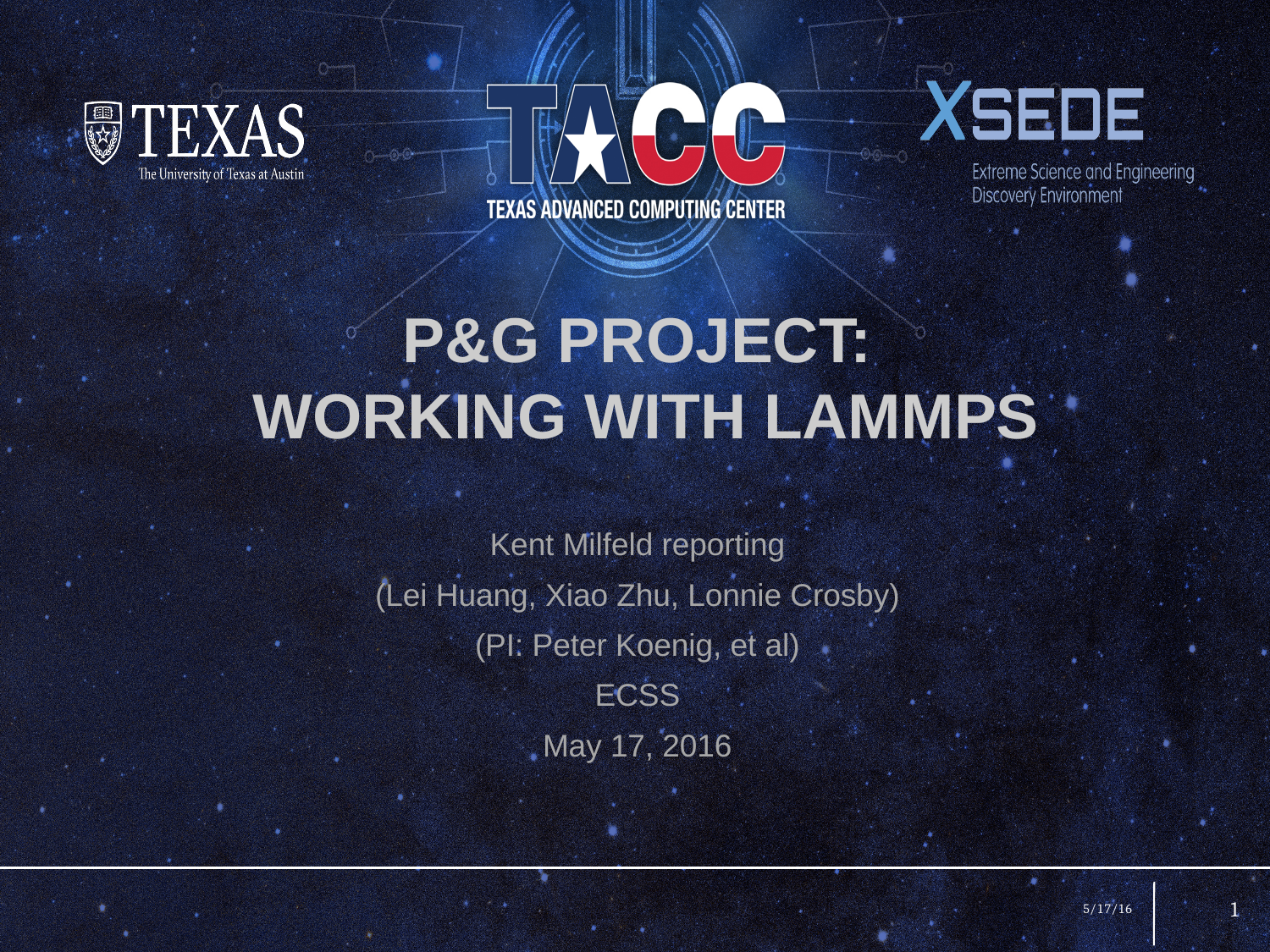

# P&G Project: Working with LAMMPS
Kent Milfeld reporting
(Lei Huang, Xiao Zhu, Lonnie Crosby)
(PI: Peter Koenig, et al)
ECSS
May 17, 2016

1
5/17/16